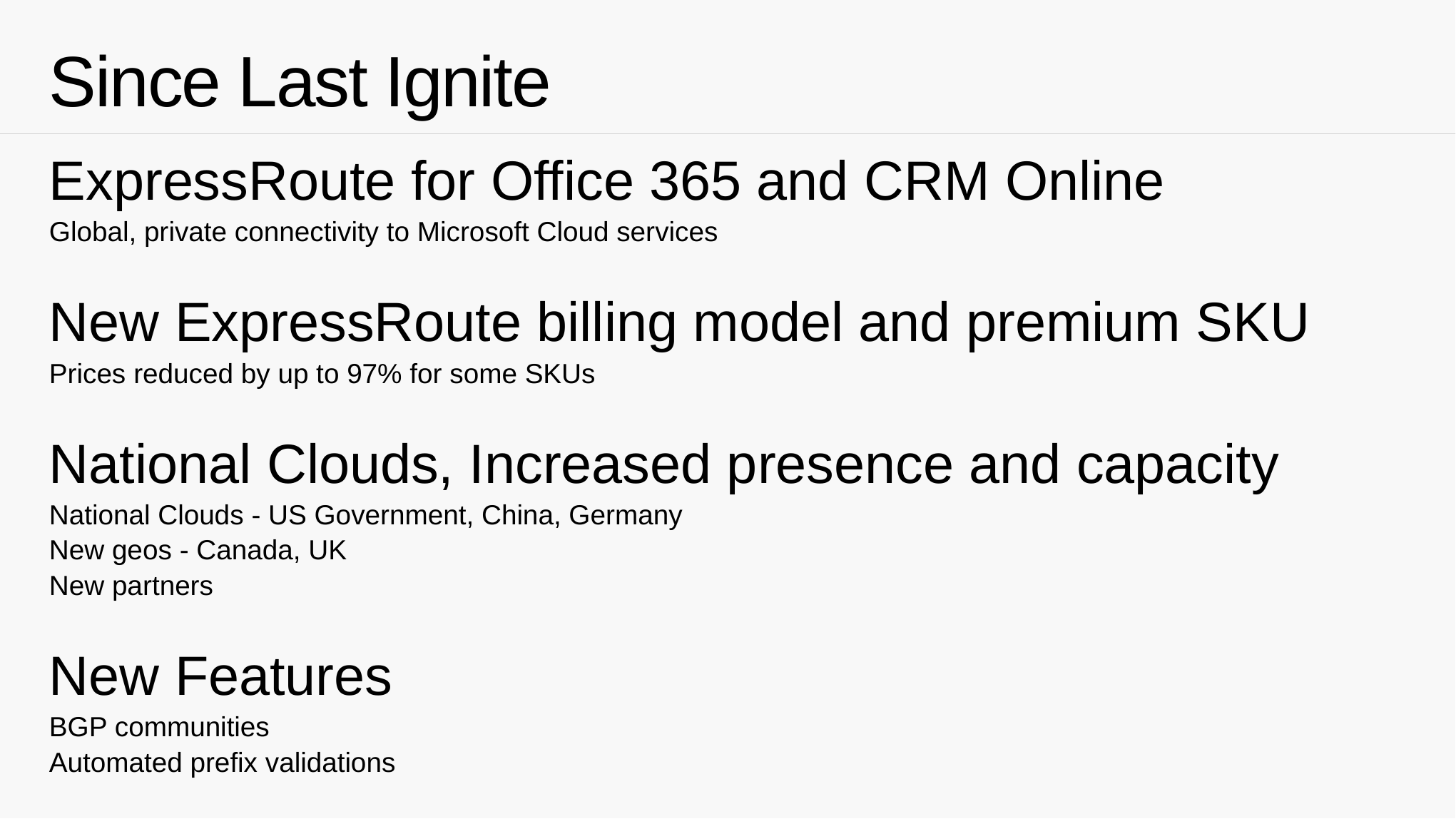

# Since Last Ignite
ExpressRoute for Office 365 and CRM Online
Global, private connectivity to Microsoft Cloud services

New ExpressRoute billing model and premium SKU
Prices reduced by up to 97% for some SKUs

National Clouds, Increased presence and capacity
National Clouds - US Government, China, Germany
New geos - Canada, UK
New partners

New Features
BGP communities
Automated prefix validations